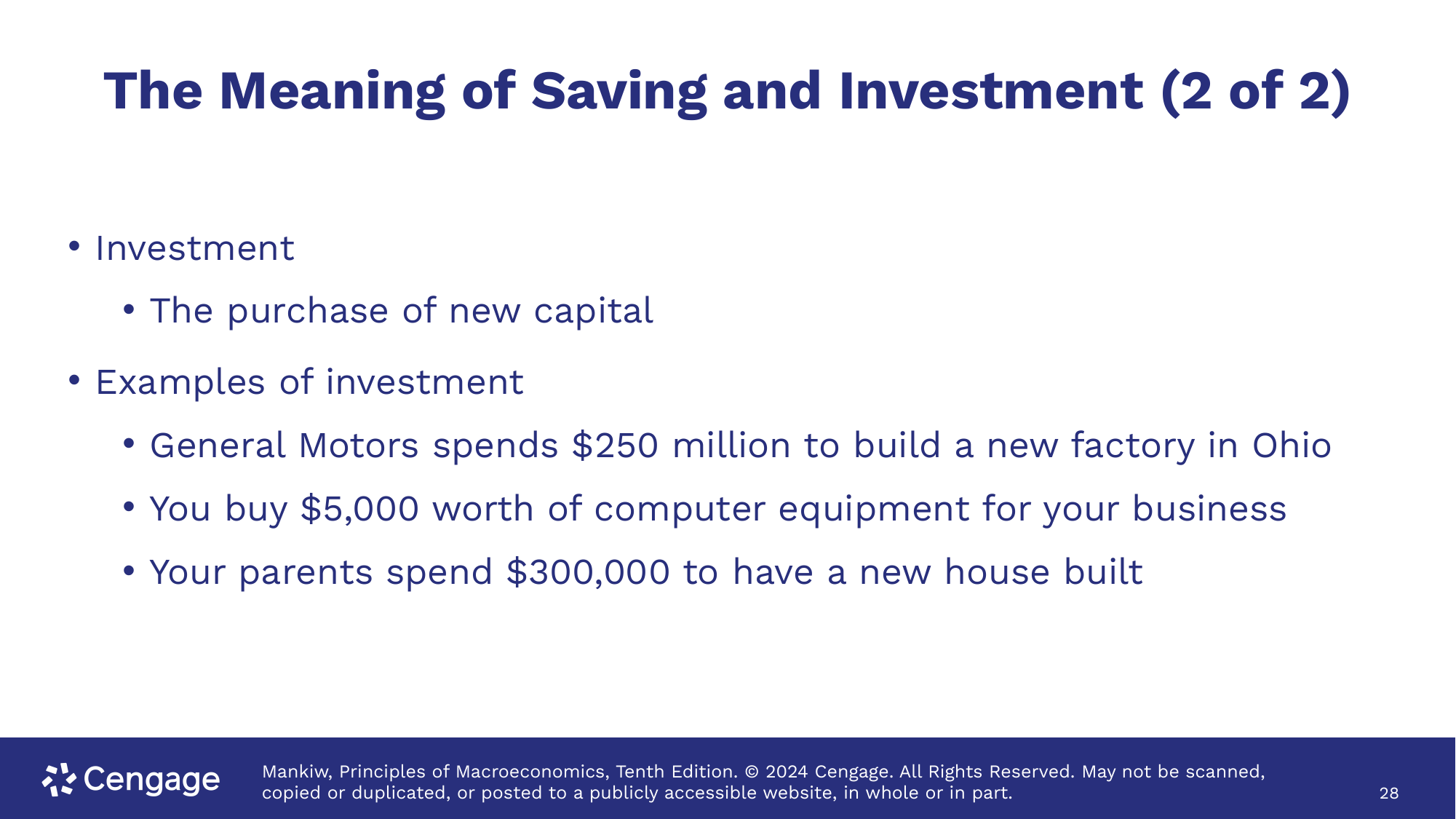

# The Meaning of Saving and Investment (2 of 2)
Investment
The purchase of new capital
Examples of investment
General Motors spends $250 million to build a new factory in Ohio
You buy $5,000 worth of computer equipment for your business
Your parents spend $300,000 to have a new house built